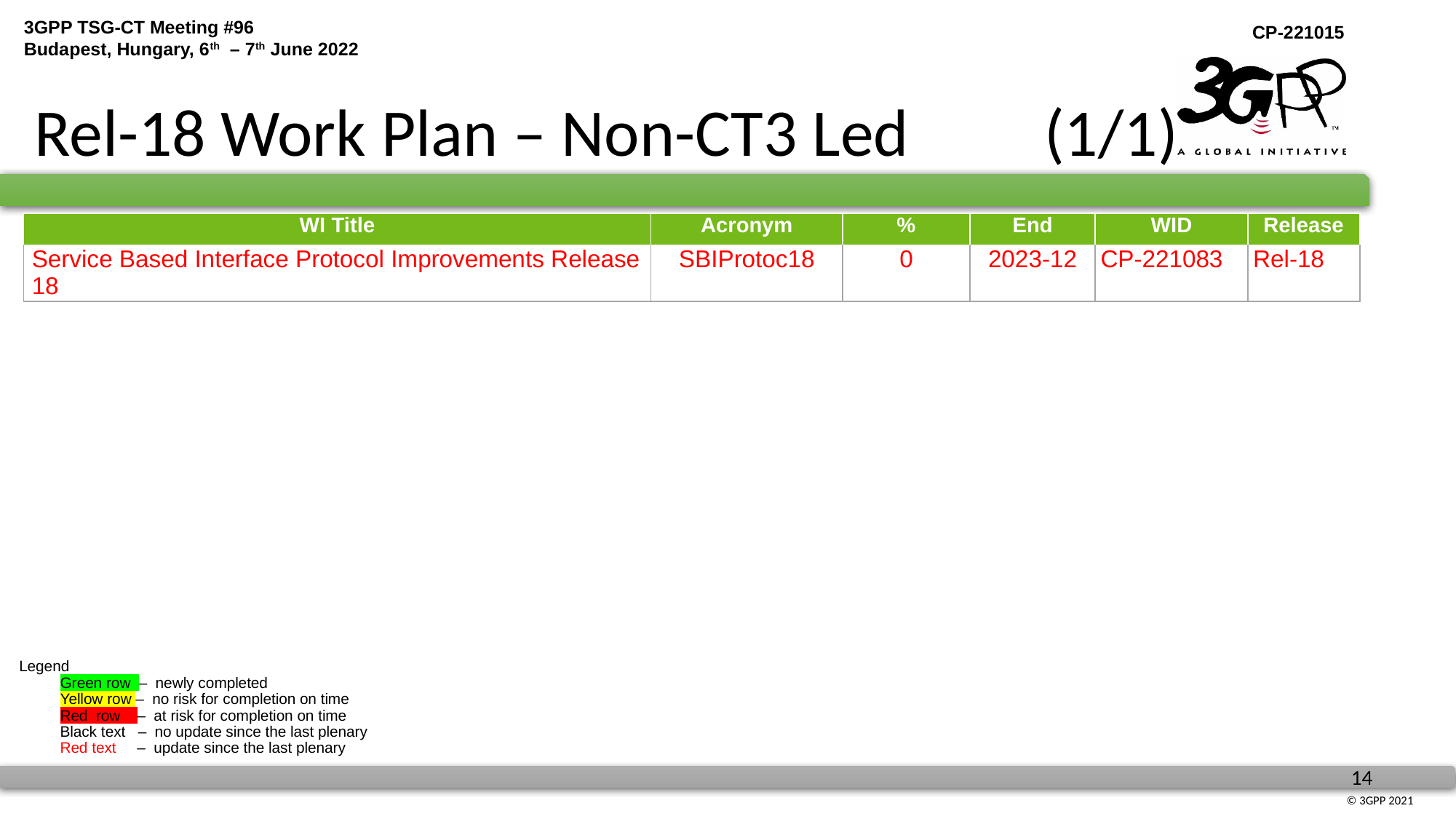

# Rel-18 Work Plan – Non-CT3 Led         (1/1)
| WI Title | Acronym | % | End | WID | Release |
| --- | --- | --- | --- | --- | --- |
| Service Based Interface Protocol Improvements Release 18 | SBIProtoc18 | 0 | 2023-12 | CP-221083 | Rel-18 |
Legend
Green row  –  newly completed
	Yellow row –  no risk for completion on time
Red  row    –  at risk for completion on time
	Black text   –  no update since the last plenary
	Red text     –  update since the last plenary